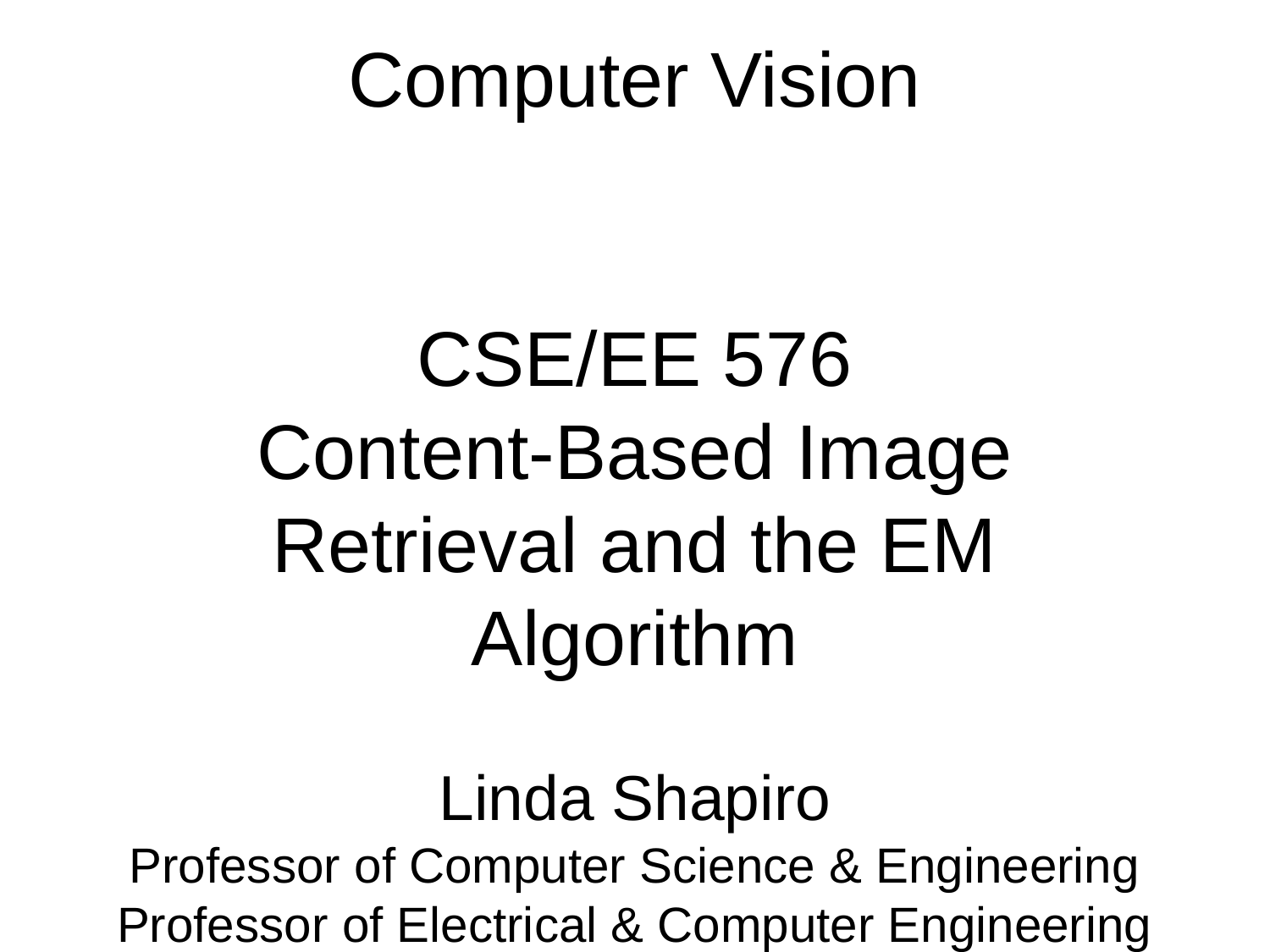

# Computer Vision CSE/EE 576 Content-Based Image Retrieval and the EM Algorithm Linda Shapiro Professor of Computer Science & Engineering Professor of Electrical & Computer Engineering